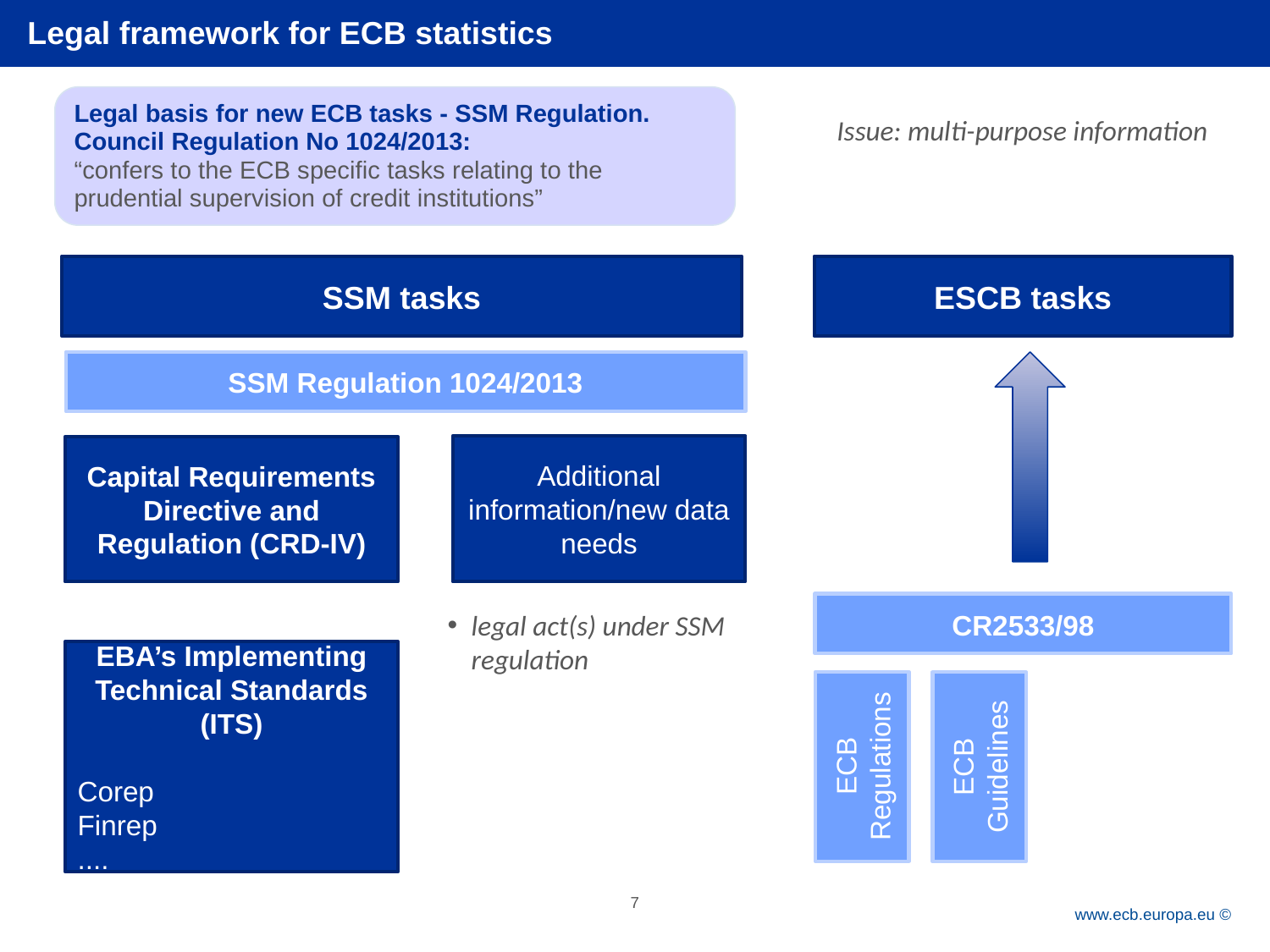

Legal framework for ECB statistics
Legal basis for new ECB tasks - SSM Regulation. Council Regulation No 1024/2013:
“confers to the ECB specific tasks relating to the prudential supervision of credit institutions”
Issue: multi-purpose information
SSM tasks
ESCB tasks
SSM Regulation 1024/2013

Additional
information/new data needs
Capital Requirements Directive and Regulation (CRD-IV)
CR2533/98
legal act(s) under SSM regulation
EBA’s Implementing Technical Standards (ITS)

Corep
Finrep
....
ECB Regulations
ECB Guidelines
7